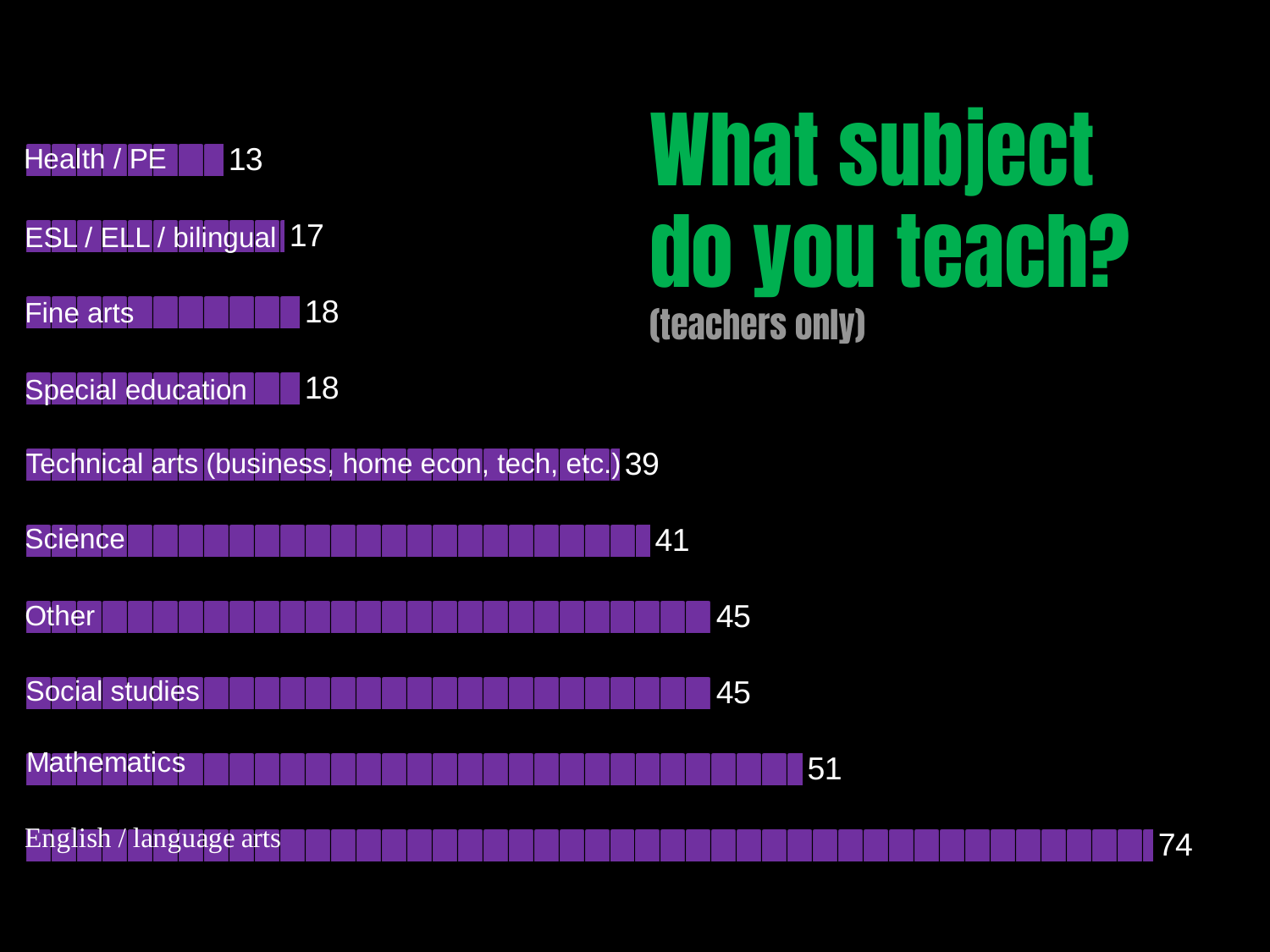

What subject
do you teach?
(teachers only)

### Chart

| Category | Series 1 |
|---|---|
| English | 74.0 |
| Math | 51.0 |
| Social Studies | 45.0 |
| Other | 45.0 |
| Science | 41.0 |
| Technical arts | 39.0 |
| Special education | 18.0 |
| Fine arts | 18.0 |
| ESL / ELL | 17.0 |
| Health / PE | 13.0 |
ESL / ELL / bilingual
Fine arts
Special education
Technical arts (business, home econ, tech, etc.)
Science
Other
Social studies